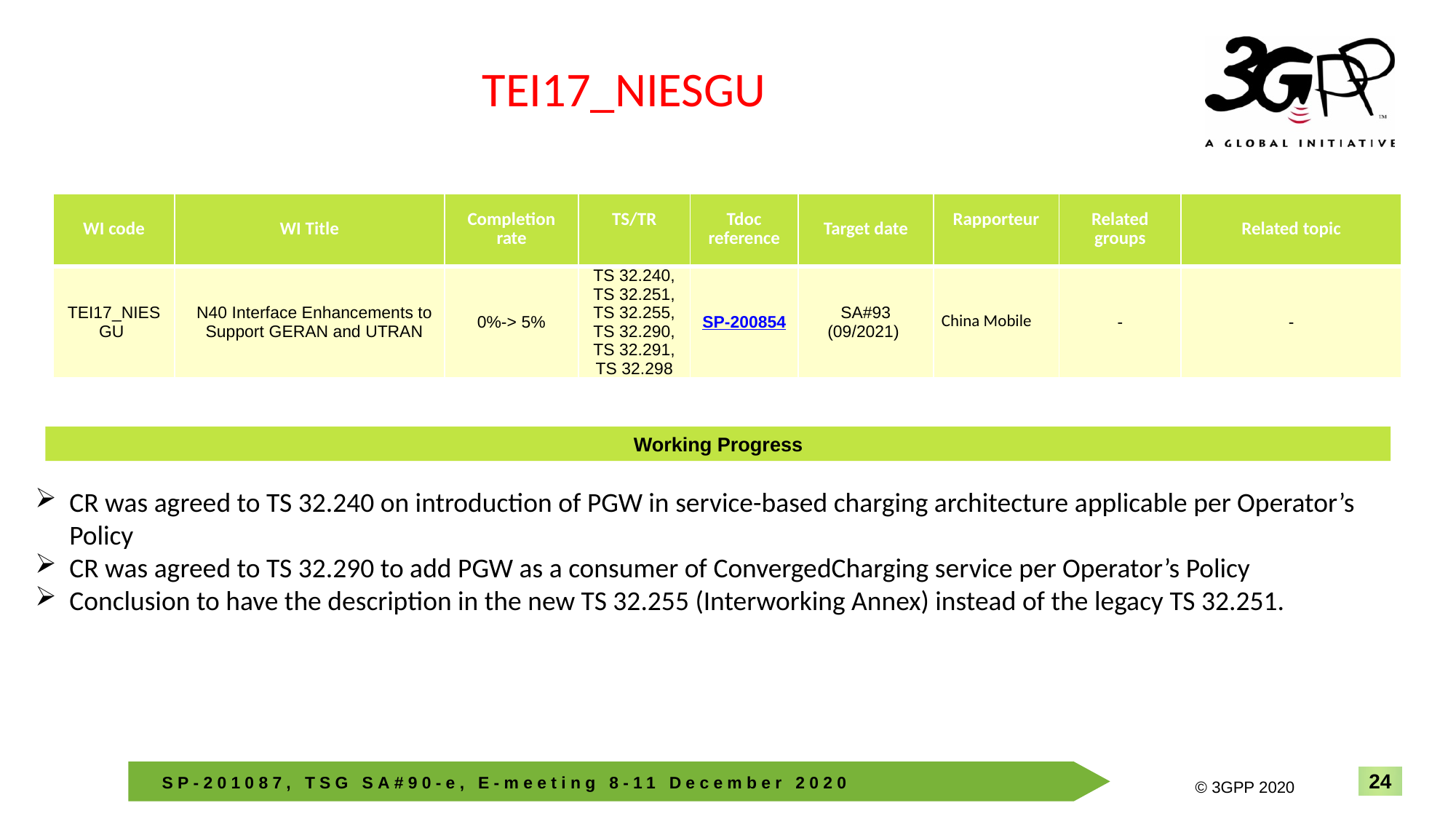

TEI17_NIESGU
| WI code | WI Title | Completion rate | TS/TR | Tdoc reference | Target date | Rapporteur | Related groups | Related topic |
| --- | --- | --- | --- | --- | --- | --- | --- | --- |
| TEI17\_NIESGU | N40 Interface Enhancements to Support GERAN and UTRAN | 0%-> 5% | TS 32.240, TS 32.251, TS 32.255, TS 32.290, TS 32.291, TS 32.298 | SP-200854 | SA#93 (09/2021) | China Mobile | - | - |
Working Progress
CR was agreed to TS 32.240 on introduction of PGW in service-based charging architecture applicable per Operator’s Policy
CR was agreed to TS 32.290 to add PGW as a consumer of ConvergedCharging service per Operator’s Policy
Conclusion to have the description in the new TS 32.255 (Interworking Annex) instead of the legacy TS 32.251.